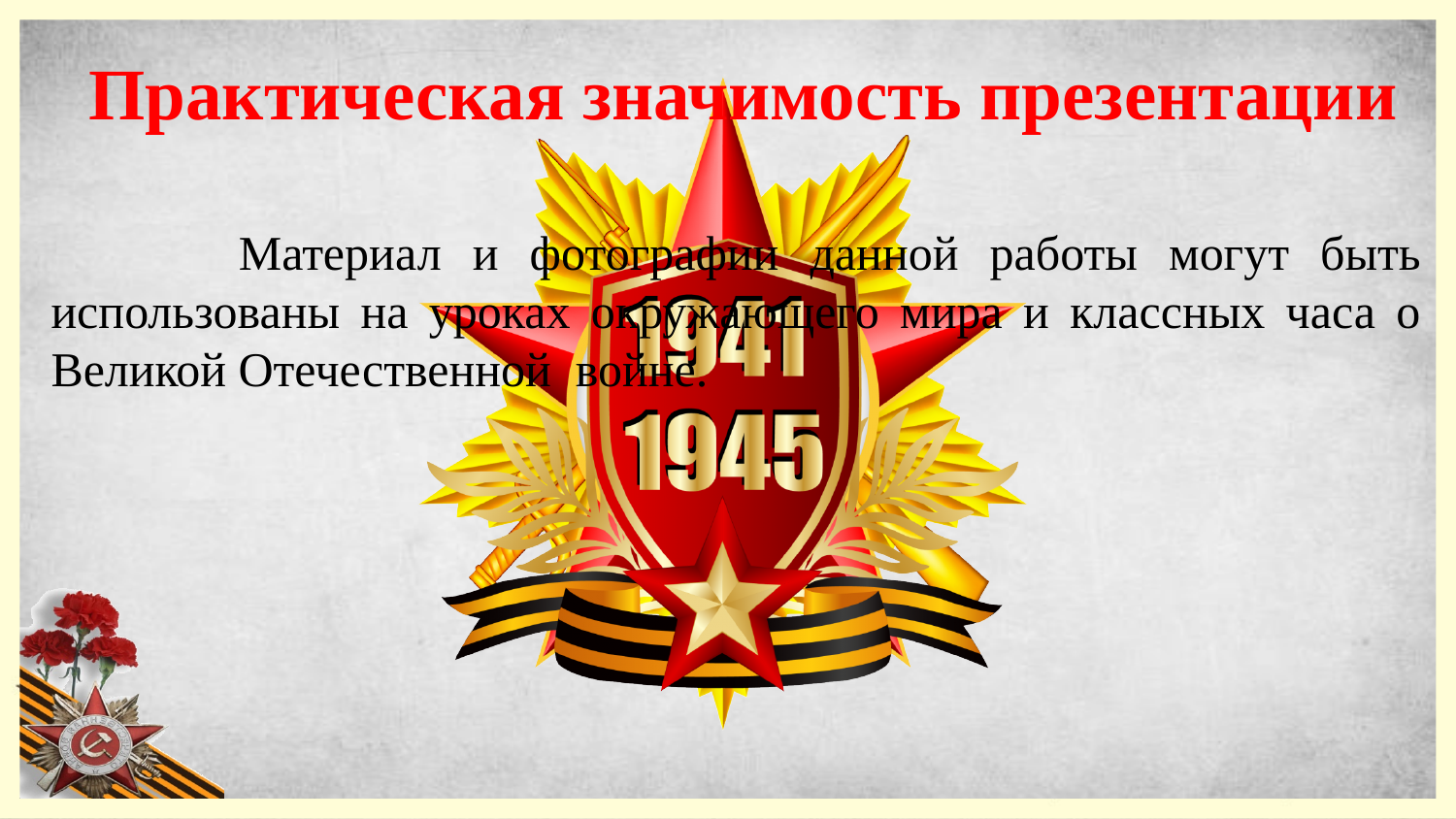

Практическая значимость презентации
      Материал и фотографии данной работы могут быть использованы на уроках окружающего мира и классных часа о Великой Отечественной  войне.